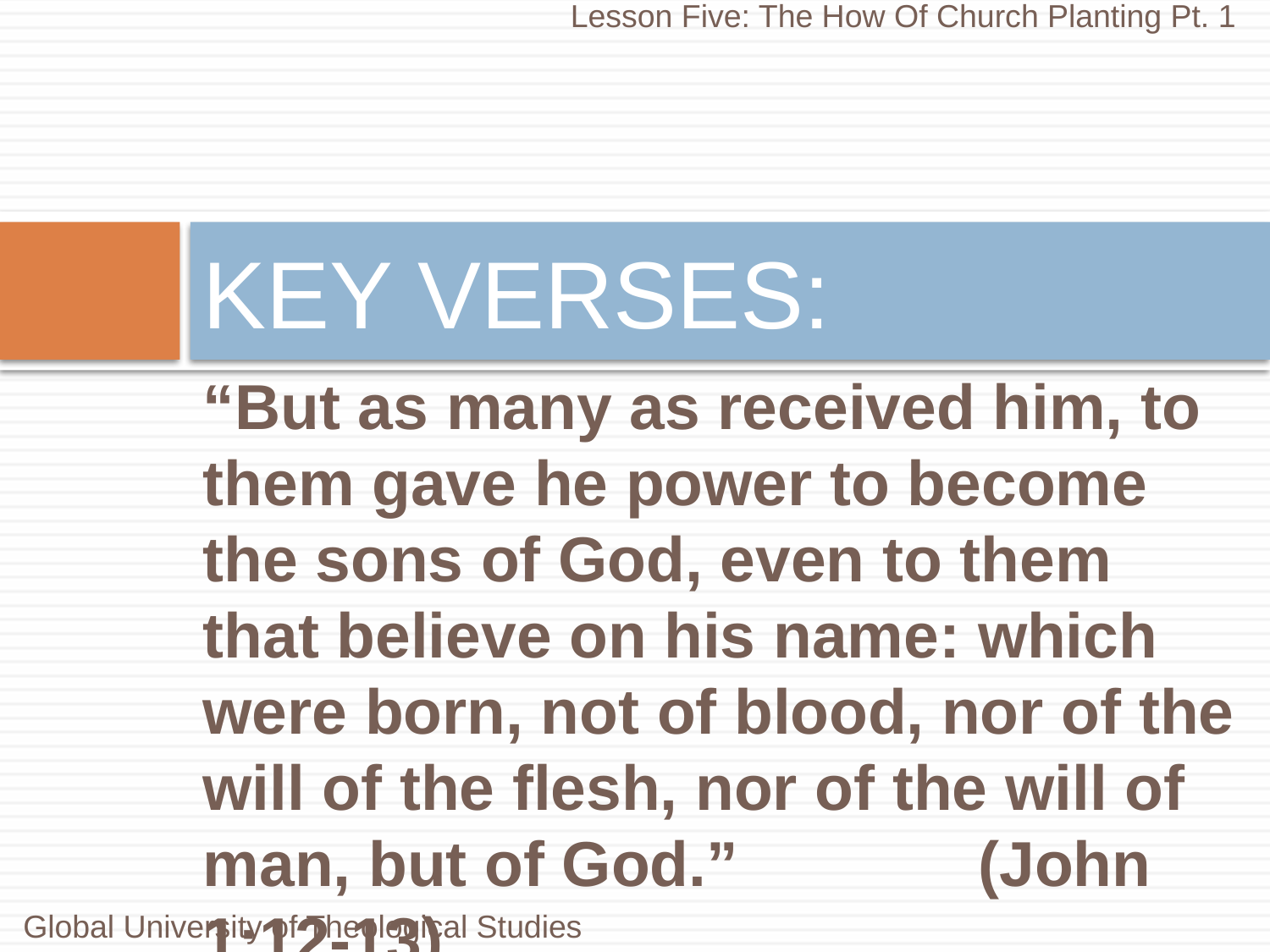

Lesson Five: The How Of Church Planting Pt. 1
# KEY VERSES:
“But as many as received him, to them gave he power to become the sons of God, even to them that believe on his name: which were born, not of blood, nor of the will of the flesh, nor of the will of man, but of God.” 	        (John 1:12-13)
Global University of Theological Studies